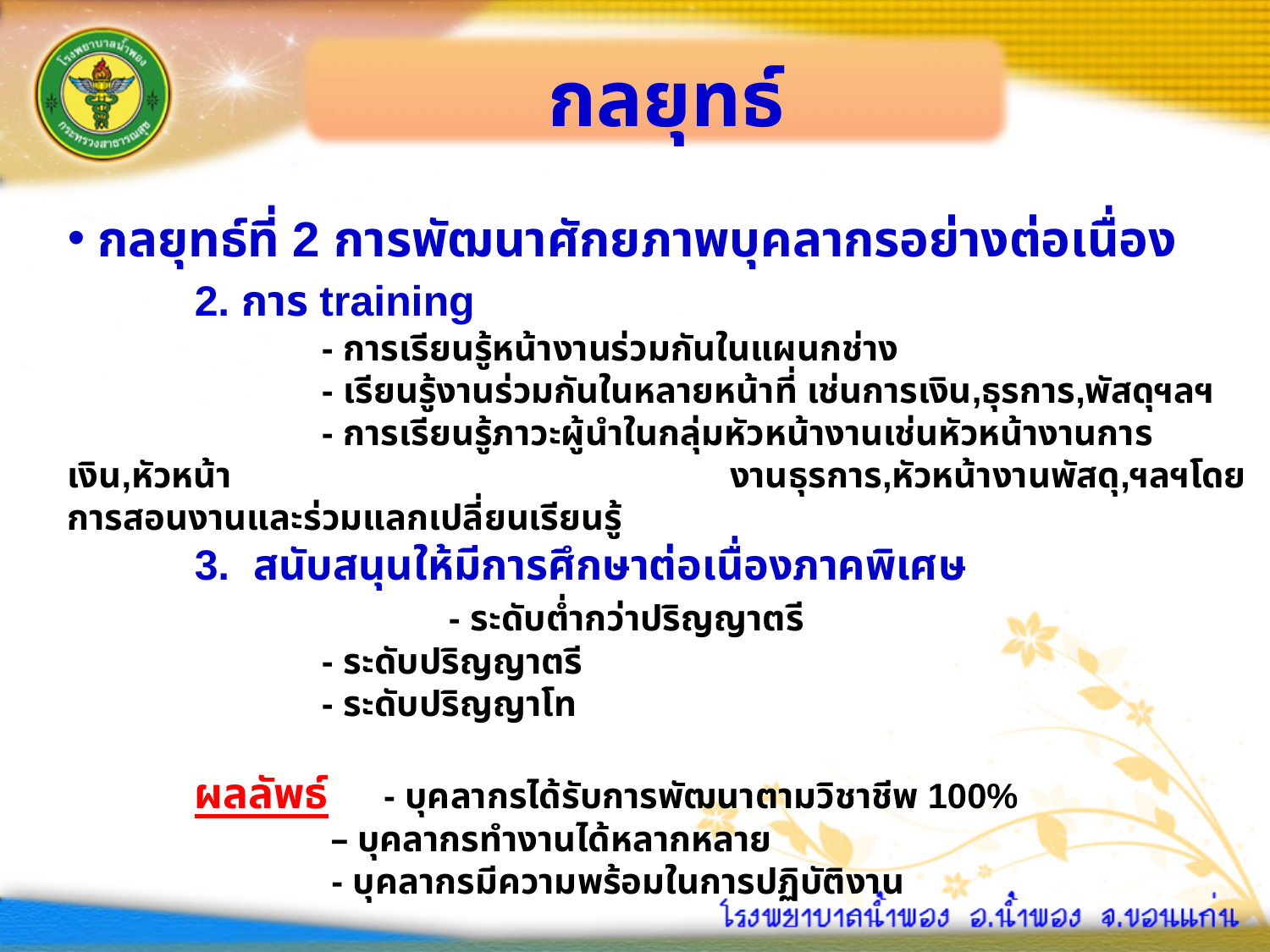

กลยุทธ์

 กลยุทธ์ที่ 2 การพัฒนาศักยภาพบุคลากรอย่างต่อเนื่อง
	2. การ training
		- การเรียนรู้หน้างานร่วมกันในแผนกช่าง
		- เรียนรู้งานร่วมกันในหลายหน้าที่ เช่นการเงิน,ธุรการ,พัสดุฯลฯ
                       	- การเรียนรู้ภาวะผู้นำในกลุ่มหัวหน้างานเช่นหัวหน้างานการเงิน,หัวหน้า		   		   งานธุรการ,หัวหน้างานพัสดุ,ฯลฯโดยการสอนงานและร่วมแลกเปลี่ยนเรียนรู้
	3.  สนับสนุนให้มีการศึกษาต่อเนื่องภาคพิเศษ
                      	- ระดับต่ำกว่าปริญญาตรี
		- ระดับปริญญาตรี
                        	- ระดับปริญญาโท

	ผลลัพธ์     - บุคลากรได้รับการพัฒนาตามวิชาชีพ 100%
		 – บุคลากรทำงานได้หลากหลาย
          		 - บุคลากรมีความพร้อมในการปฏิบัติงาน